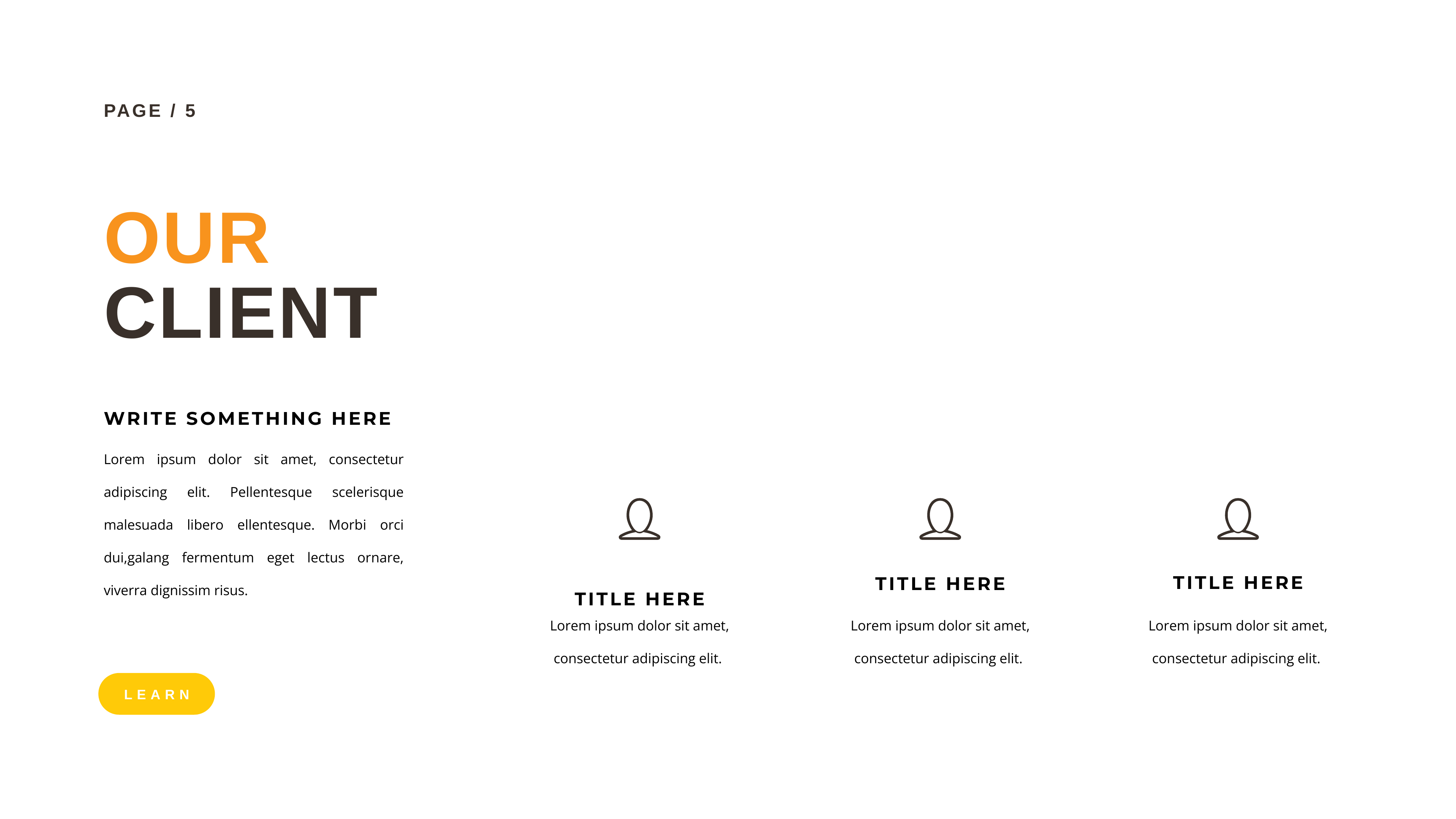

PAGE / 5
OUR
CLIENT
WRITE SOMETHING HERE
Lorem ipsum dolor sit amet, consectetur adipiscing elit. Pellentesque scelerisque malesuada libero ellentesque. Morbi orci dui,galang fermentum eget lectus ornare, viverra dignissim risus.

TITLE HERE
TITLE HERE
TITLE HERE
Lorem ipsum dolor sit amet, consectetur adipiscing elit.
Lorem ipsum dolor sit amet, consectetur adipiscing elit.
Lorem ipsum dolor sit amet, consectetur adipiscing elit.
LEARN